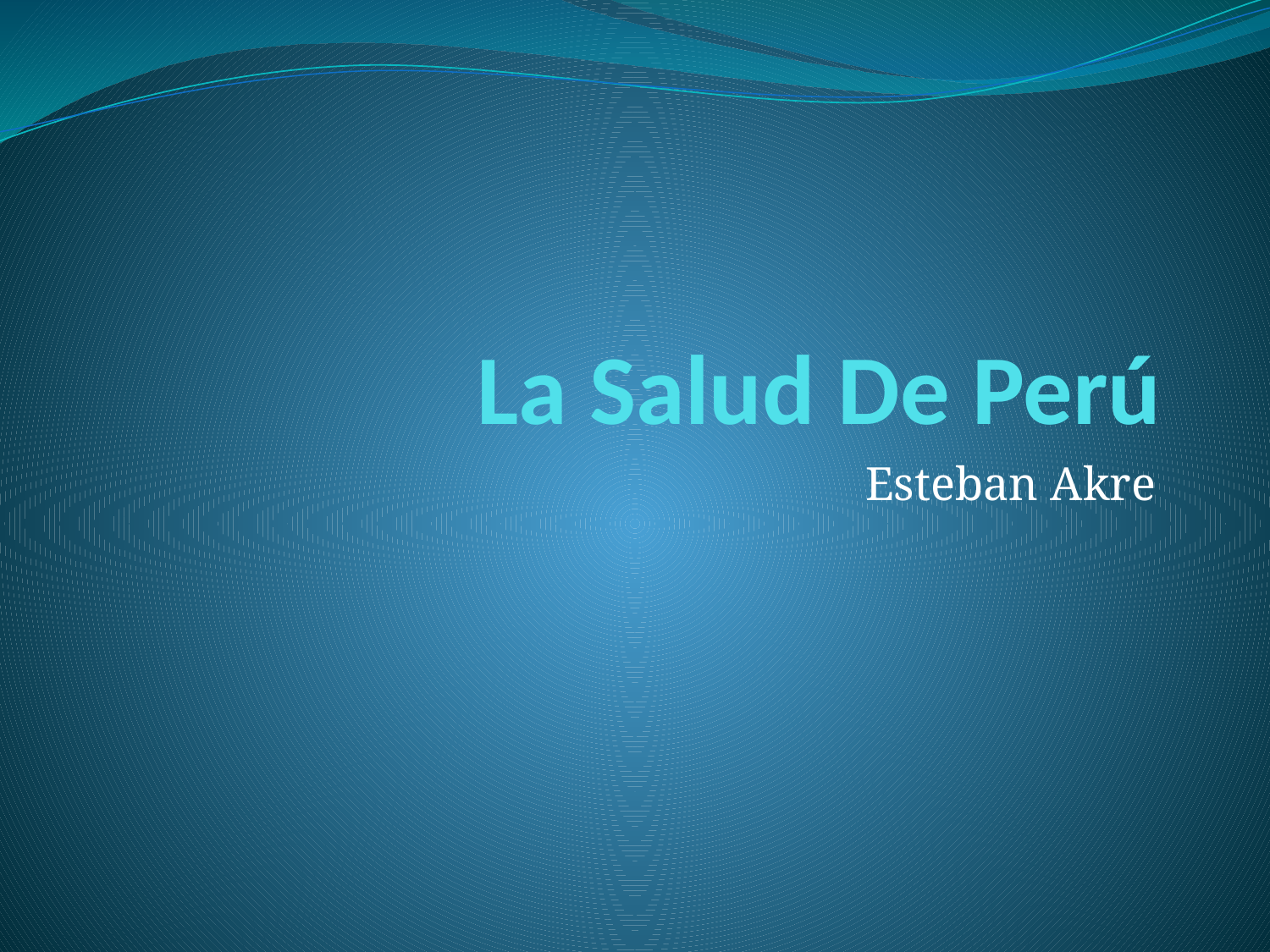

# La Salud De Perú
Esteban Akre